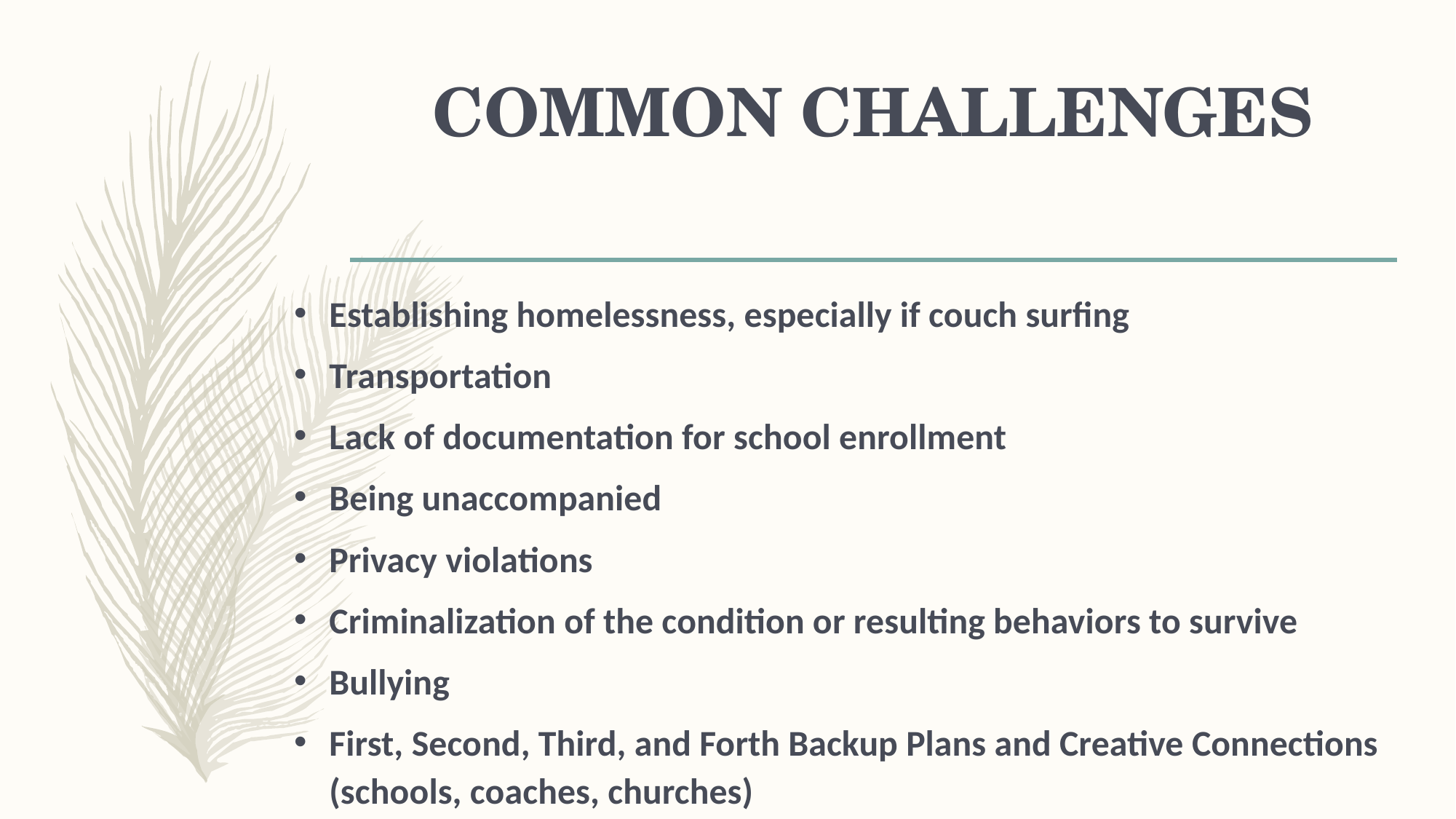

# COMMON CHALLENGES
Establishing homelessness, especially if couch surfing
Transportation
Lack of documentation for school enrollment
Being unaccompanied
Privacy violations
Criminalization of the condition or resulting behaviors to survive
Bullying
First, Second, Third, and Forth Backup Plans and Creative Connections (schools, coaches, churches)